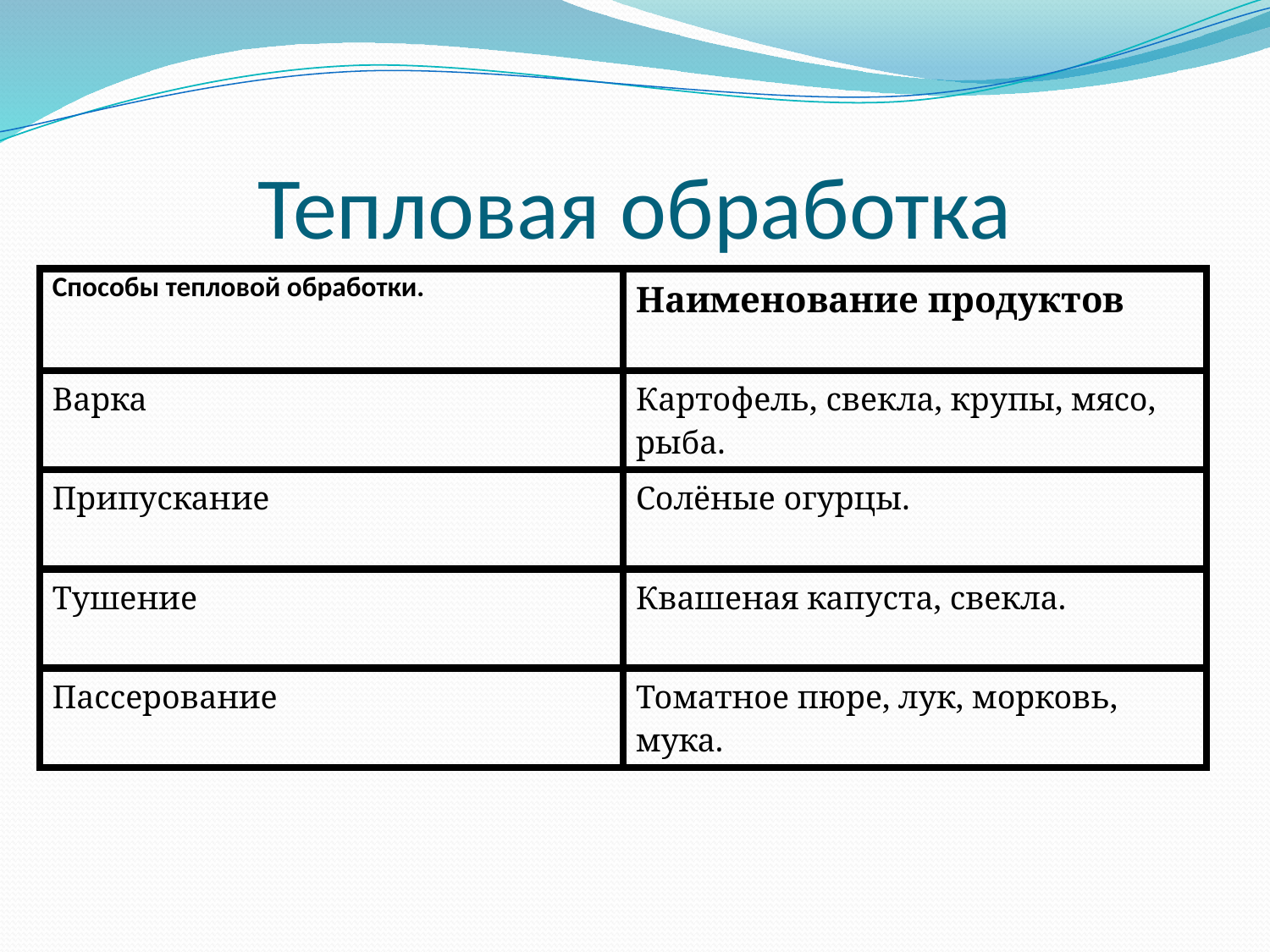

# Тепловая обработка
| Способы тепловой обработки. | Наименование продуктов |
| --- | --- |
| Варка | Картофель, свекла, крупы, мясо, рыба. |
| Припускание | Солёные огурцы. |
| Тушение | Квашеная капуста, свекла. |
| Пассерование | Томатное пюре, лук, морковь, мука. |